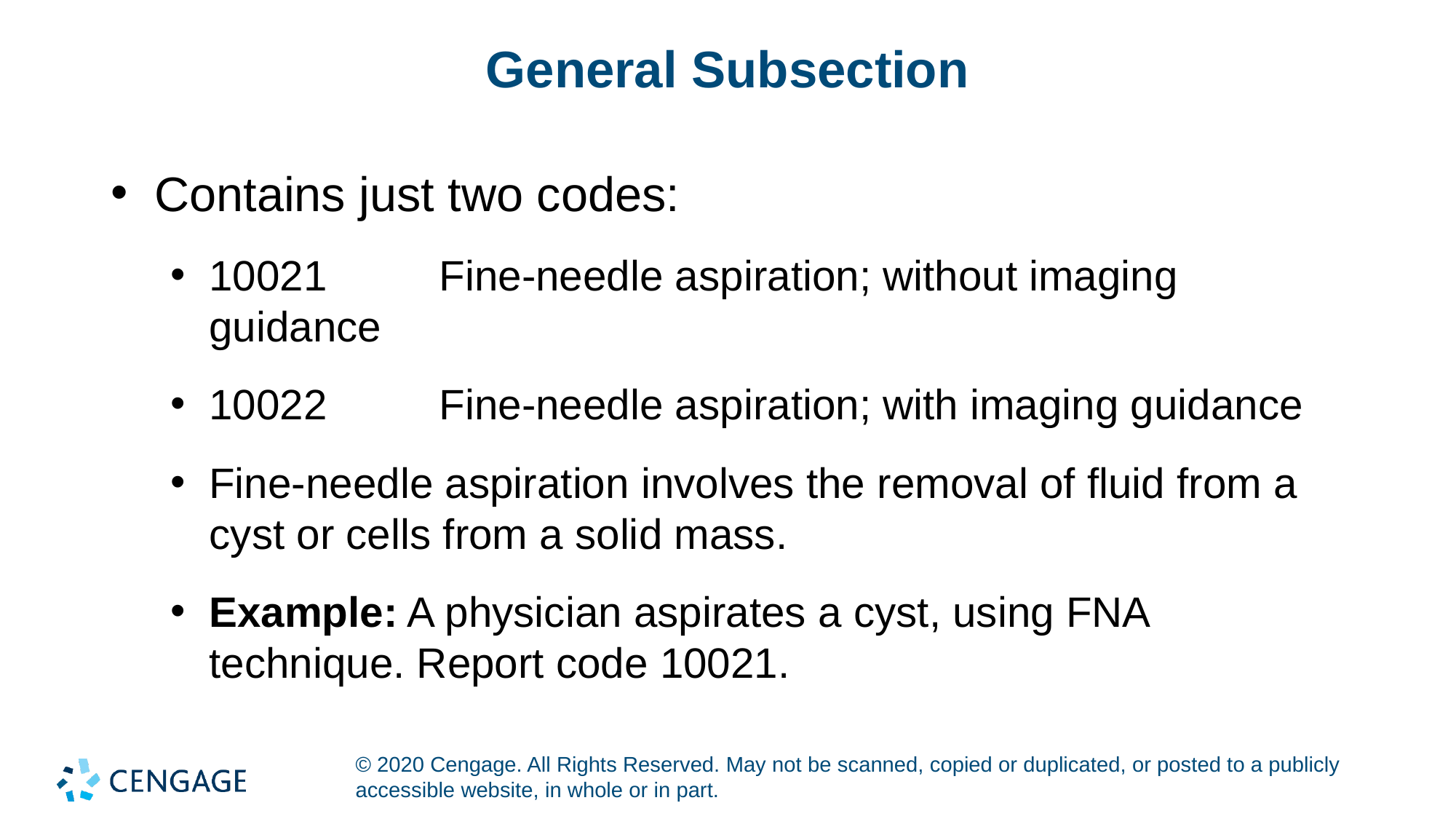

# General Subsection
Contains just two codes:
10021	 Fine-needle aspiration; without imaging guidance
10022	 Fine-needle aspiration; with imaging guidance
Fine-needle aspiration involves the removal of fluid from a cyst or cells from a solid mass.
Example: A physician aspirates a cyst, using FNA technique. Report code 10021.